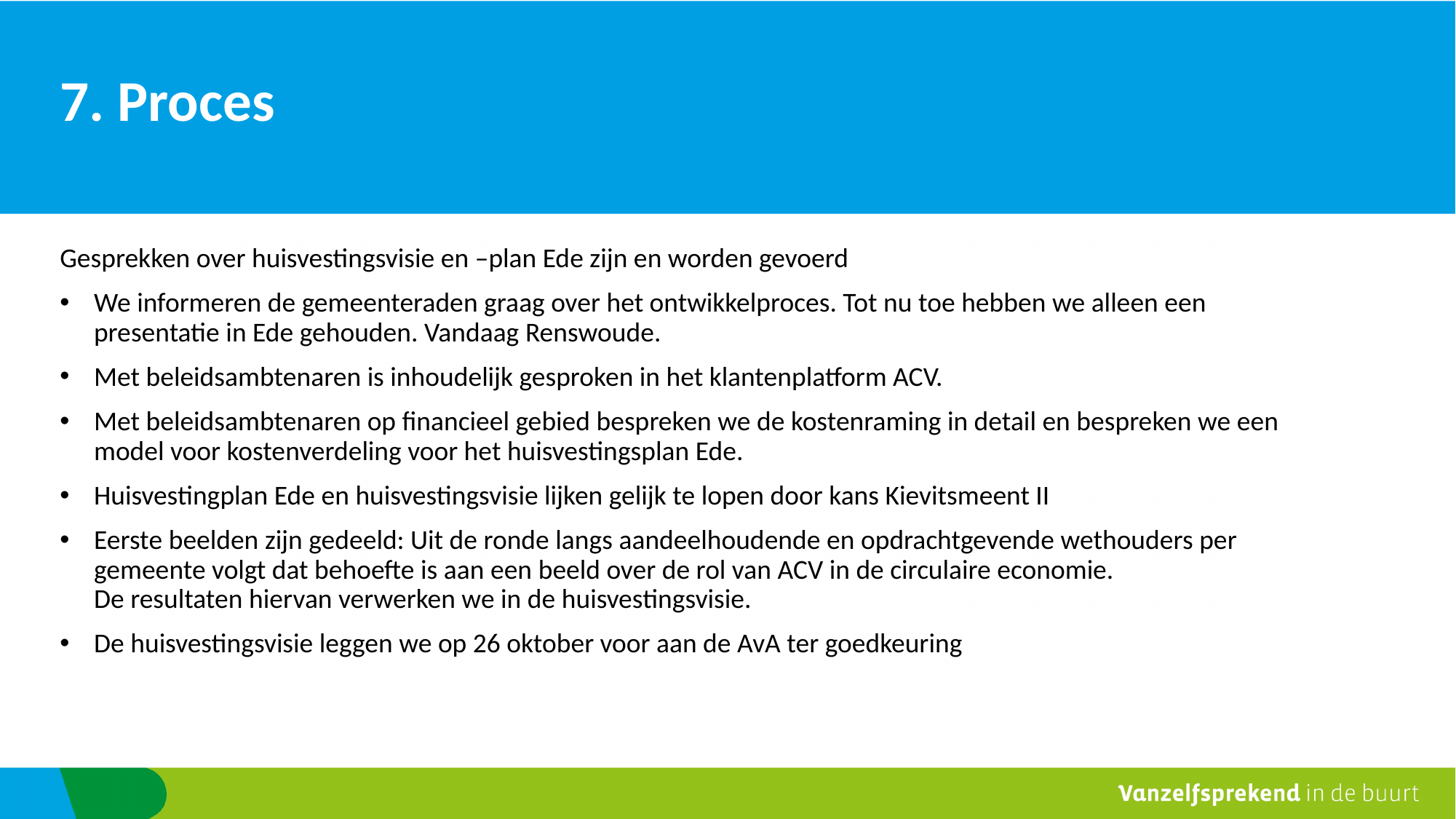

# 7. Proces
Gesprekken over huisvestingsvisie en –plan Ede zijn en worden gevoerd
We informeren de gemeenteraden graag over het ontwikkelproces. Tot nu toe hebben we alleen een presentatie in Ede gehouden. Vandaag Renswoude.
Met beleidsambtenaren is inhoudelijk gesproken in het klantenplatform ACV.
Met beleidsambtenaren op financieel gebied bespreken we de kostenraming in detail en bespreken we een model voor kostenverdeling voor het huisvestingsplan Ede.
Huisvestingplan Ede en huisvestingsvisie lijken gelijk te lopen door kans Kievitsmeent II
Eerste beelden zijn gedeeld: Uit de ronde langs aandeelhoudende en opdrachtgevende wethouders per gemeente volgt dat behoefte is aan een beeld over de rol van ACV in de circulaire economie.
De resultaten hiervan verwerken we in de huisvestingsvisie.
De huisvestingsvisie leggen we op 26 oktober voor aan de AvA ter goedkeuring